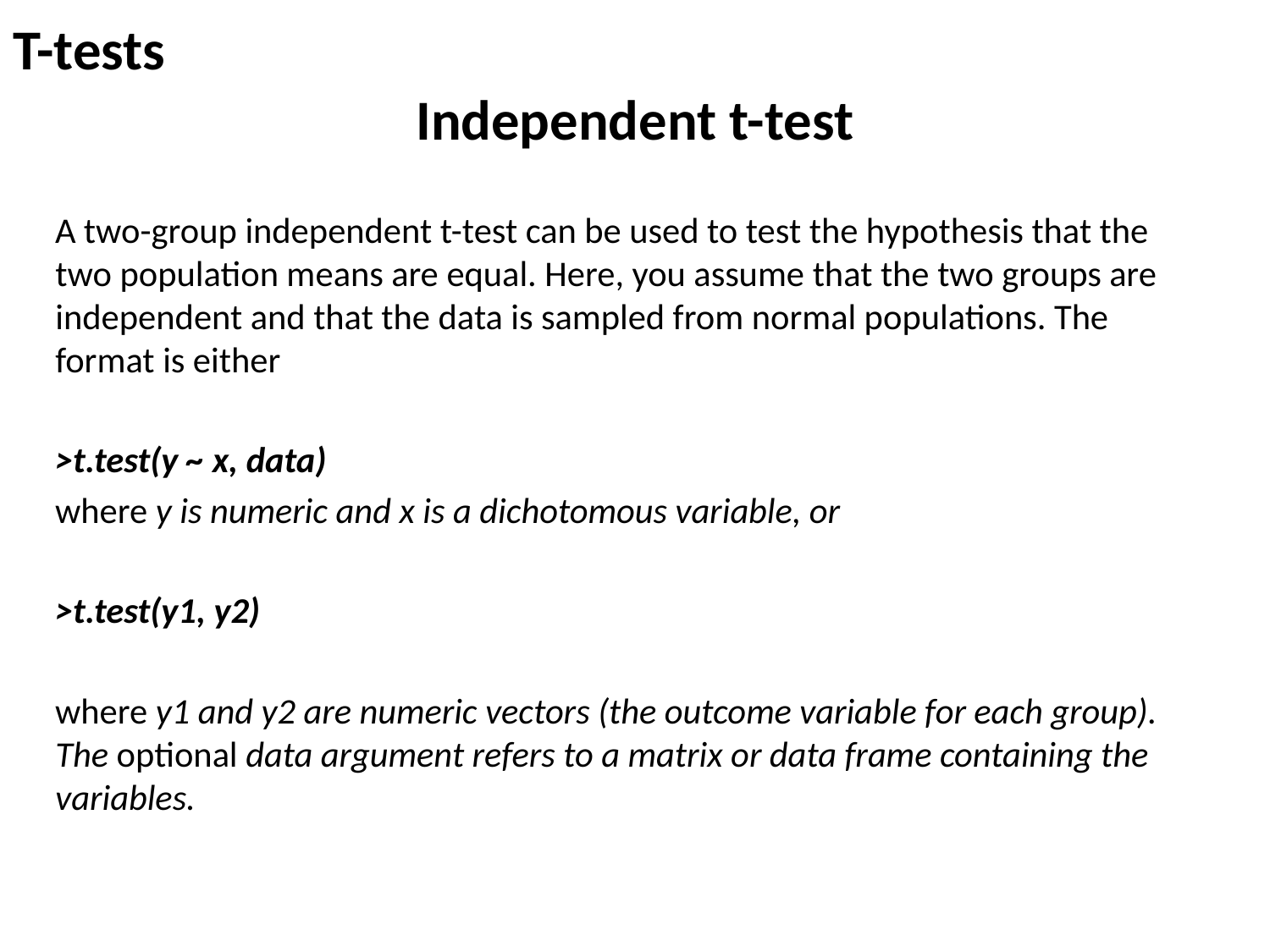

T-tests
# Independent t-test
A two-group independent t-test can be used to test the hypothesis that the two population means are equal. Here, you assume that the two groups are independent and that the data is sampled from normal populations. The format is either

>t.test(y ~ x, data)
where y is numeric and x is a dichotomous variable, or

>t.test(y1, y2)

where y1 and y2 are numeric vectors (the outcome variable for each group). The optional data argument refers to a matrix or data frame containing the variables.